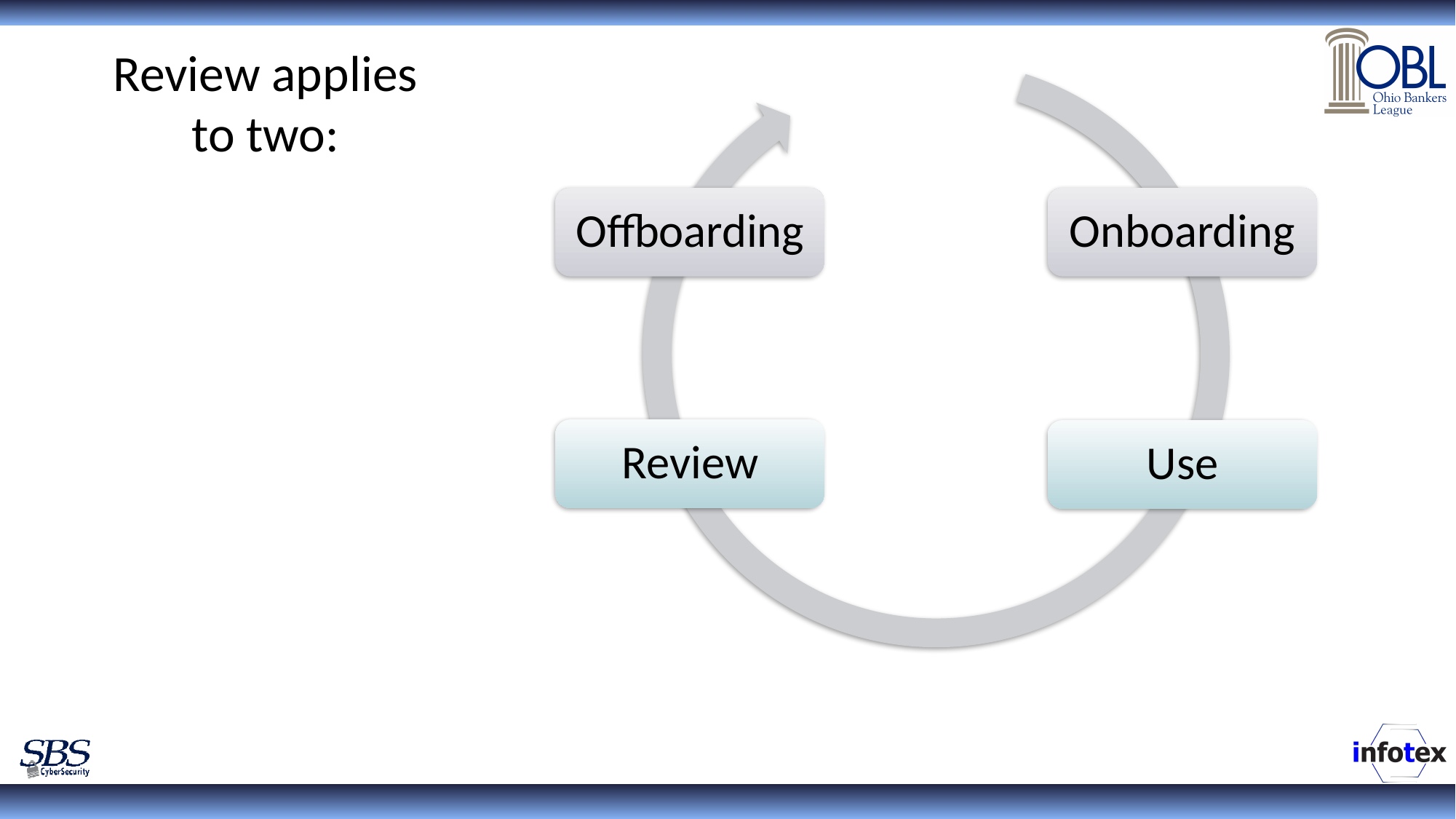

# Review applies to two:

Offboarding
Onboarding
Review
Use